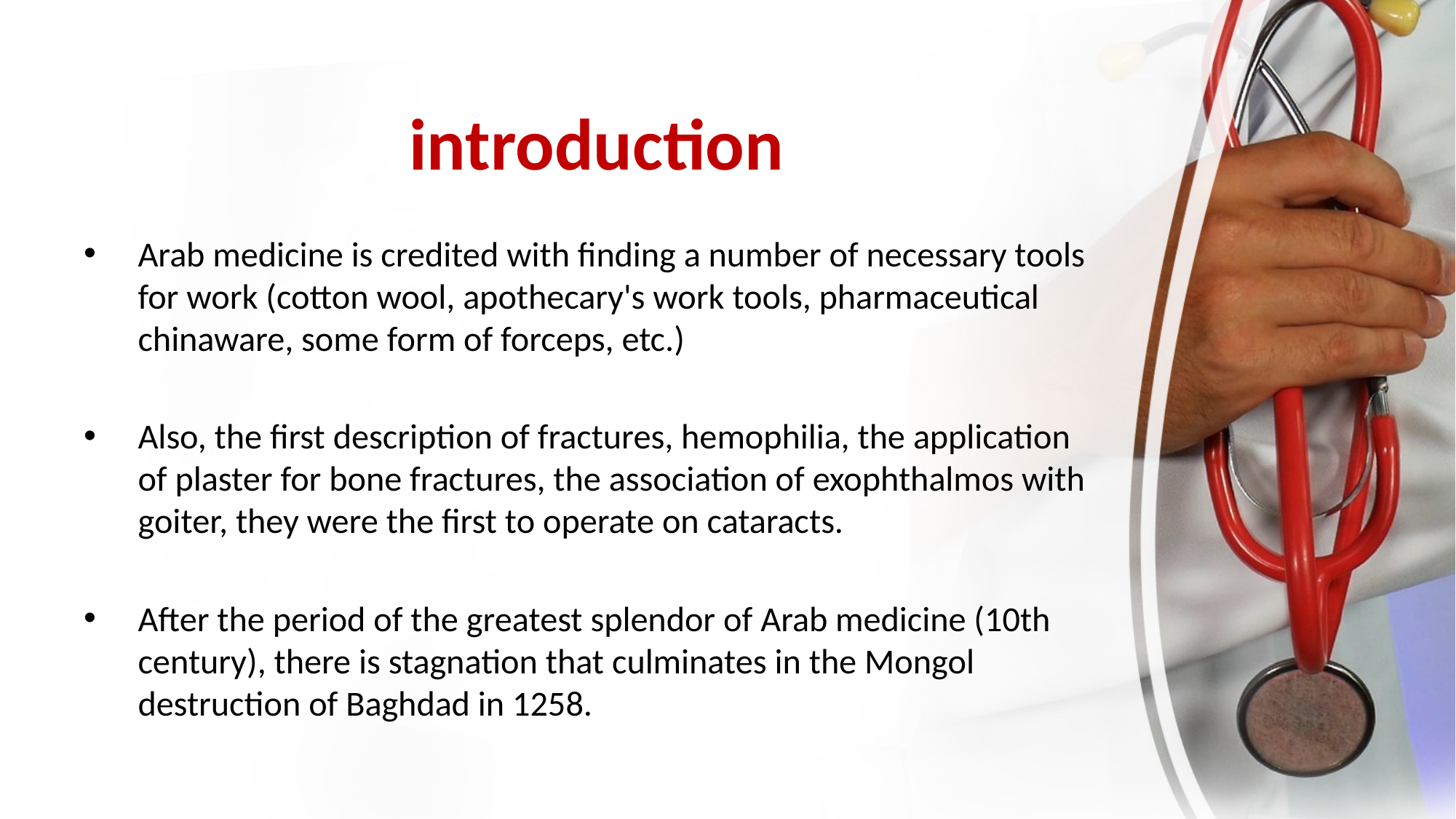

# introduction
Arab medicine is credited with finding a number of necessary tools for work (cotton wool, apothecary's work tools, pharmaceutical chinaware, some form of forceps, etc.)

Also, the first description of fractures, hemophilia, the application of plaster for bone fractures, the association of exophthalmos with goiter, they were the first to operate on cataracts.

After the period of the greatest splendor of Arab medicine (10th century), there is stagnation that culminates in the Mongol destruction of Baghdad in 1258.